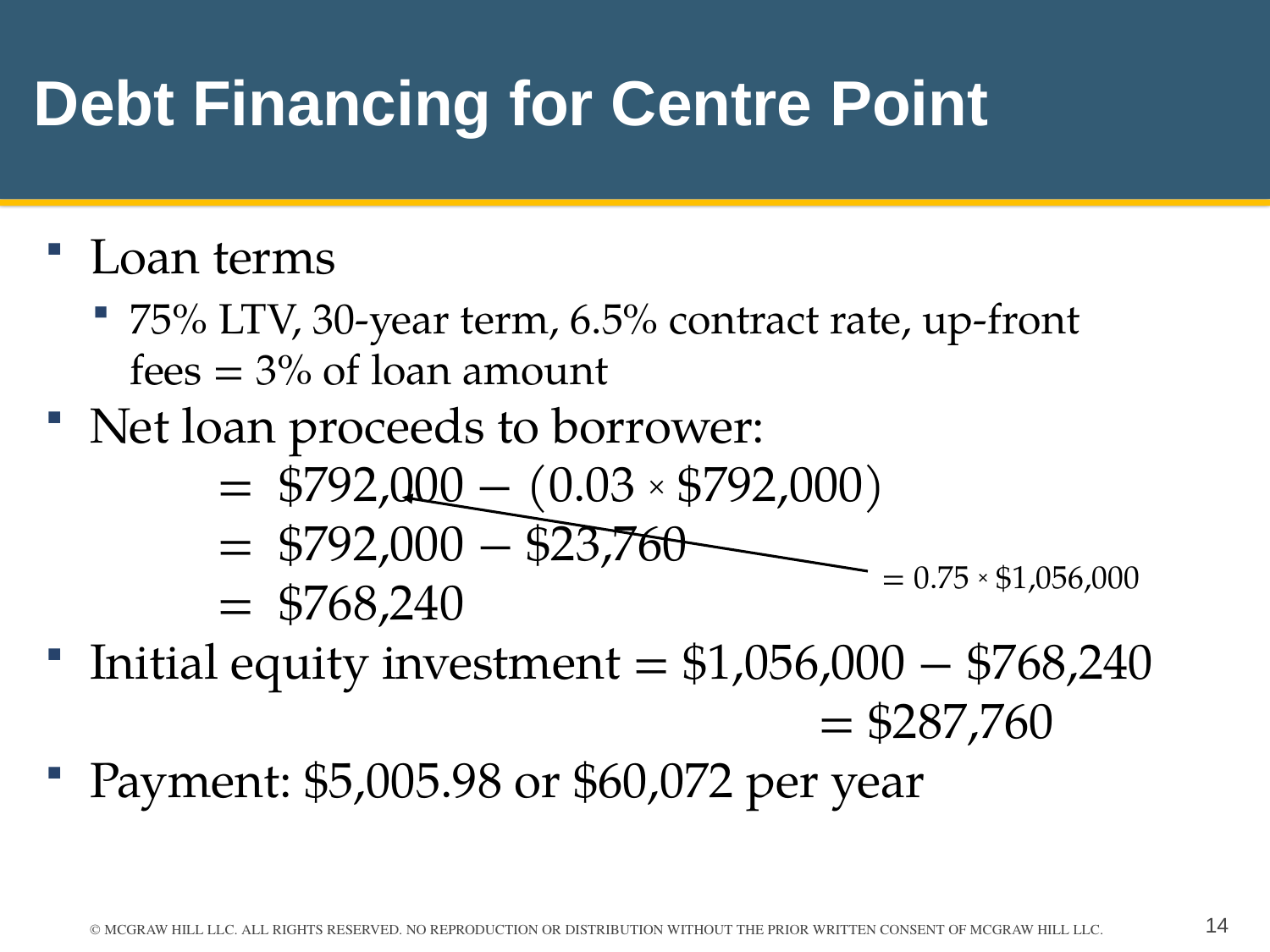

# Debt Financing for Centre Point
Loan terms
75% LTV, 30-year term, 6.5% contract rate, up-front fees = 3% of loan amount
Net loan proceeds to borrower:
	 	=  $792,000 − (0.03 × $792,000)
		=  $792,000 − $23,760
    	=  $768,240
Initial equity investment = $1,056,000 − $768,240               			                  = $287,760
Payment: $5,005.98 or $60,072 per year

= 0.75 × $1,056,000
© MCGRAW HILL LLC. ALL RIGHTS RESERVED. NO REPRODUCTION OR DISTRIBUTION WITHOUT THE PRIOR WRITTEN CONSENT OF MCGRAW HILL LLC.
14